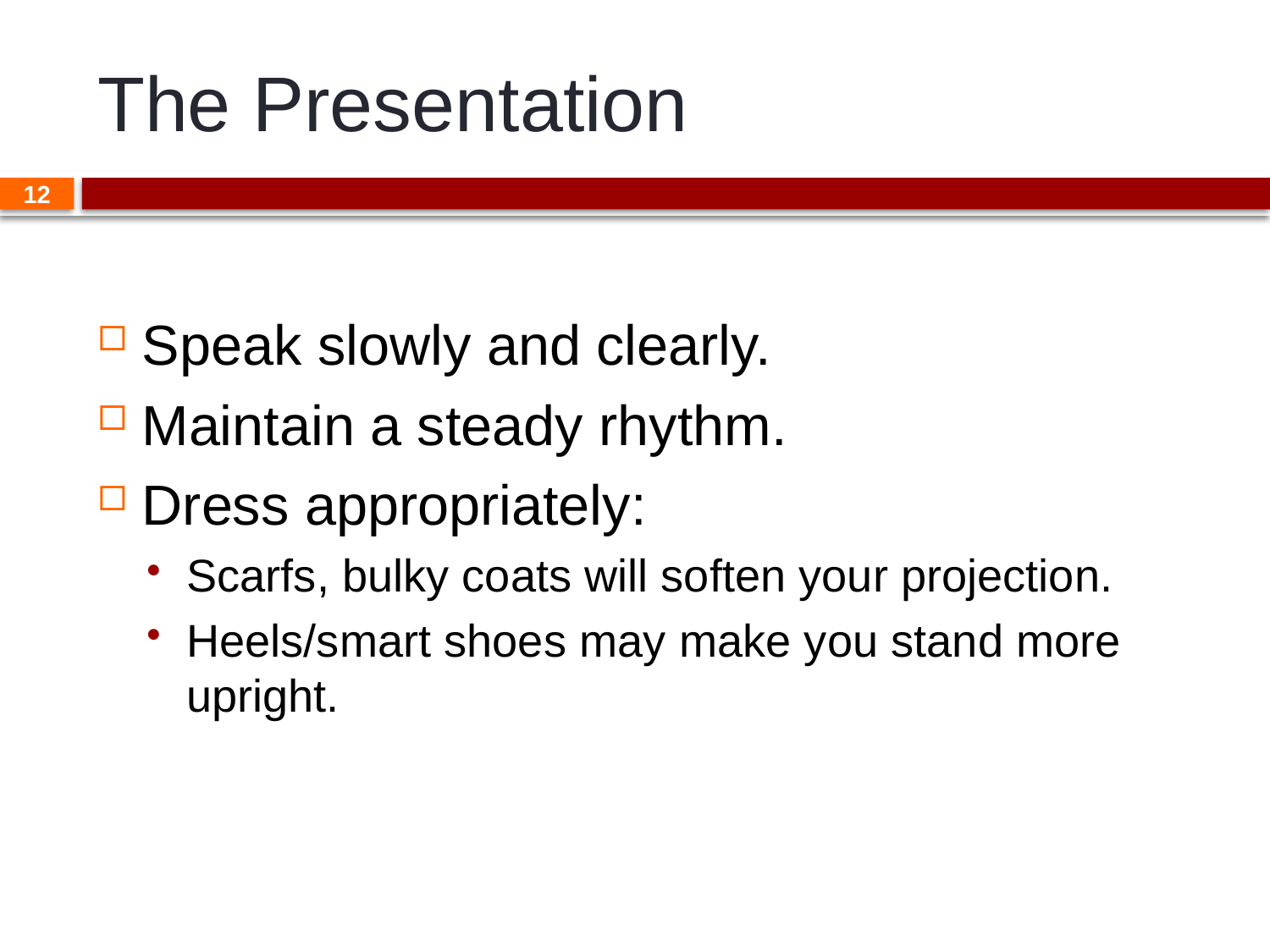

# The Presentation
12

Speak slowly and clearly.
Maintain a steady rhythm.
Dress appropriately:
Scarfs, bulky coats will soften your projection.
Heels/smart shoes may make you stand more upright.